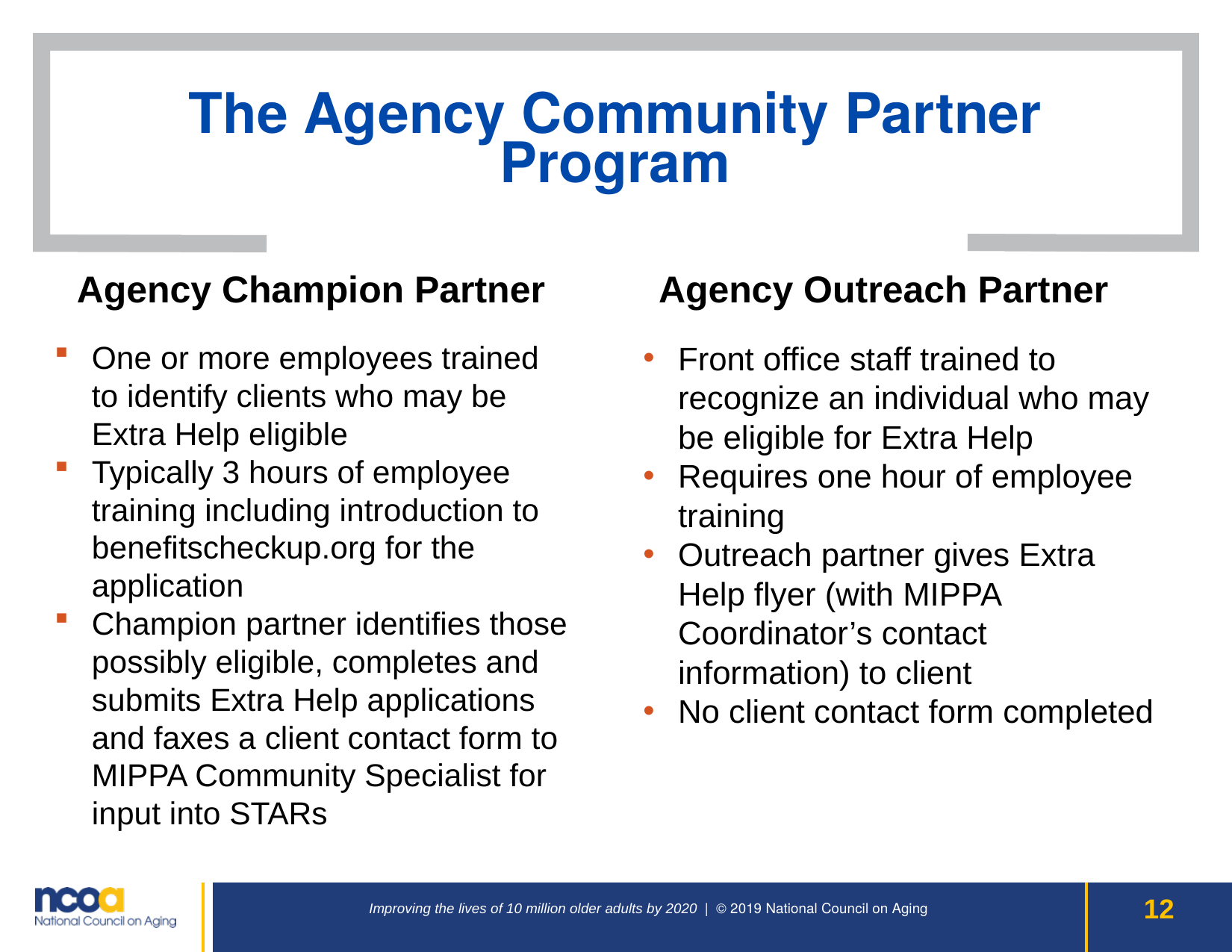

# The Agency Community Partner Program
Agency Champion Partner
Agency Outreach Partner
One or more employees trained to identify clients who may be Extra Help eligible
Typically 3 hours of employee training including introduction to benefitscheckup.org for the application
Champion partner identifies those possibly eligible, completes and submits Extra Help applications and faxes a client contact form to MIPPA Community Specialist for input into STARs
Front office staff trained to recognize an individual who may be eligible for Extra Help
Requires one hour of employee training
Outreach partner gives Extra Help flyer (with MIPPA Coordinator’s contact information) to client
No client contact form completed
Improving the lives of 10 million older adults by 2020  |  © 2019 National Council on Aging
12